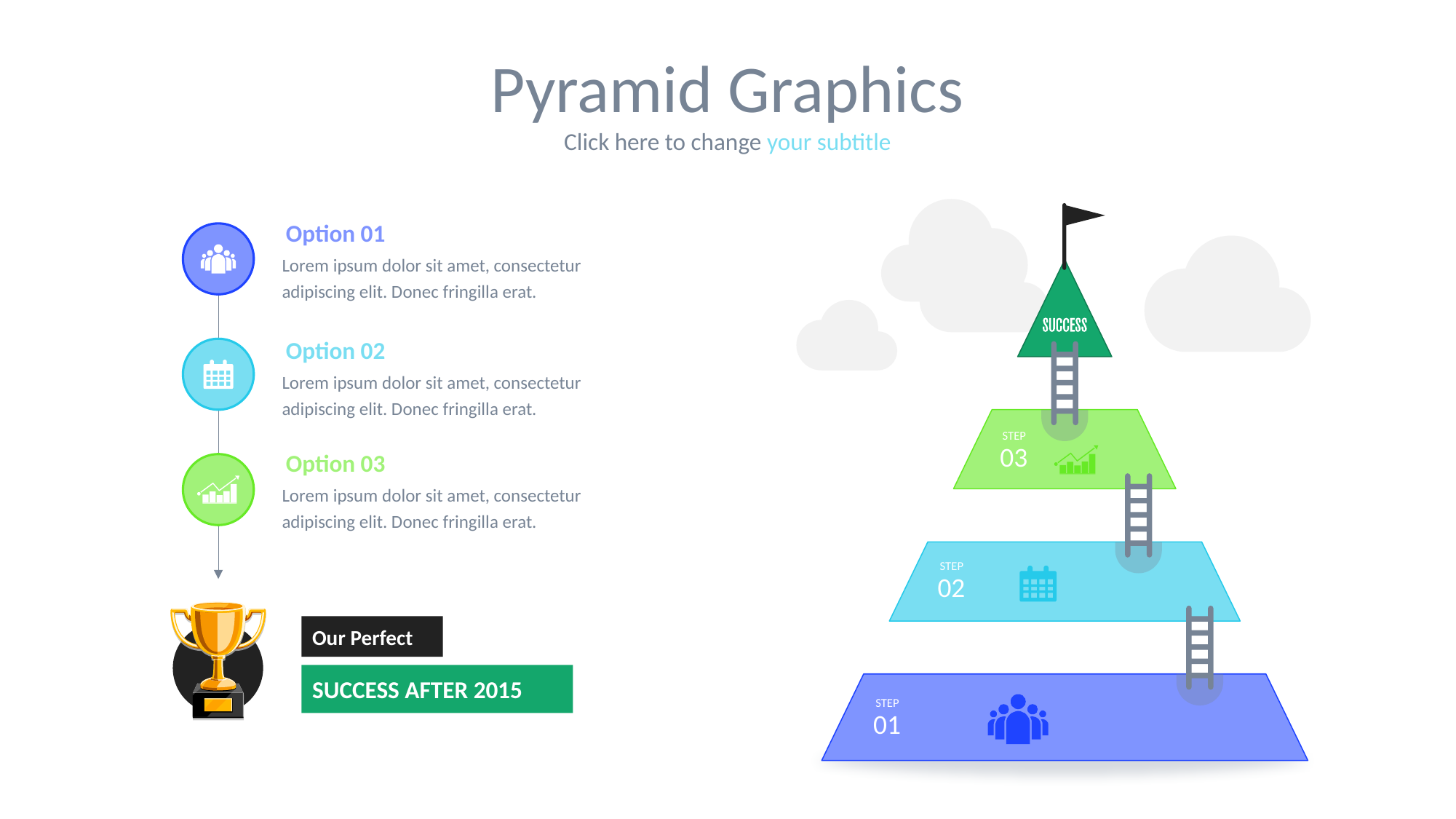

Pyramid Graphics
Click here to change your subtitle

Option 01

Lorem ipsum dolor sit amet, consectetur adipiscing elit. Donec fringilla erat.

Option 02

Lorem ipsum dolor sit amet, consectetur adipiscing elit. Donec fringilla erat.
STEP
03
Option 03

Lorem ipsum dolor sit amet, consectetur adipiscing elit. Donec fringilla erat.

STEP
02

Our Perfect
SUCCESS AFTER 2015
STEP
01